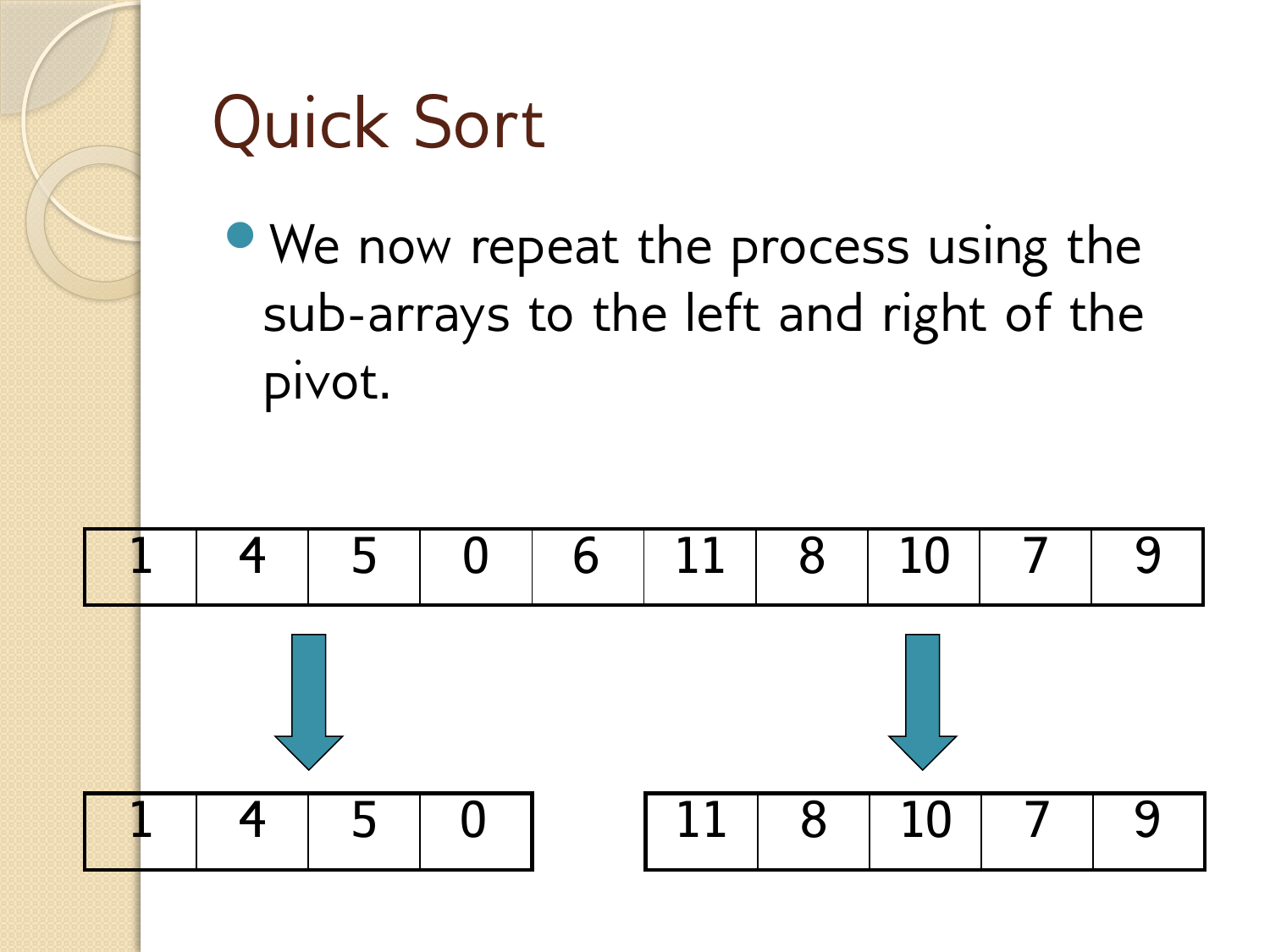

# Quick Sort
We now repeat the process using the sub-arrays to the left and right of the pivot.
| 1 | 4 | 5 | 0 | 6 | 11 | 8 | 10 | 7 | 9 |
| --- | --- | --- | --- | --- | --- | --- | --- | --- | --- |

| 1 | 4 | 5 | 0 |
| --- | --- | --- | --- |
| 11 | 8 | 10 | 7 | 9 |
| --- | --- | --- | --- | --- |